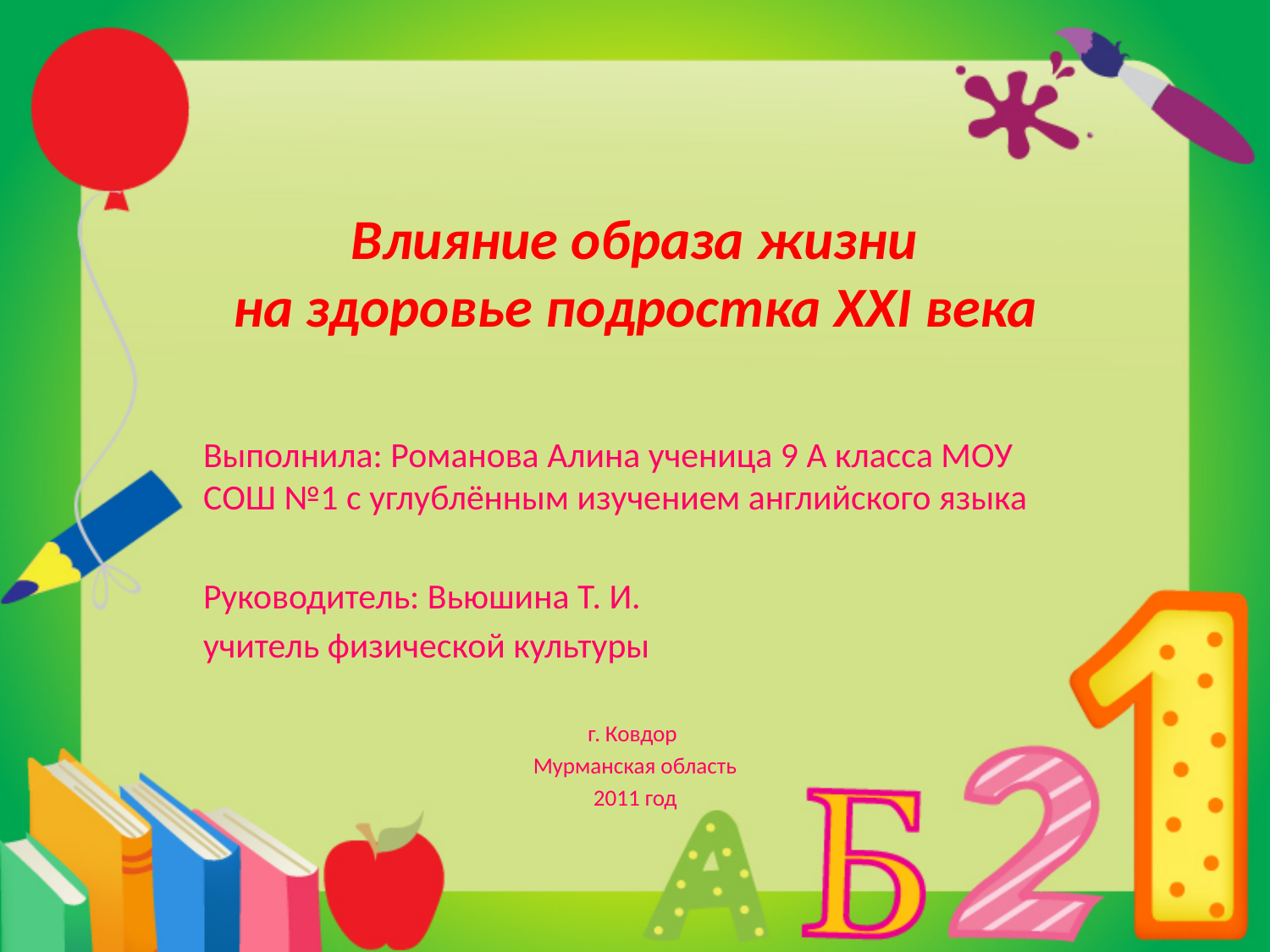

# Влияние образа жизни на здоровье подростка XXI века
Выполнила: Романова Алина ученица 9 А класса МОУ СОШ №1 с углублённым изучением английского языка

Руководитель: Вьюшина Т. И.
учитель физической культуры

г. Ковдор
Мурманская область
2011 год